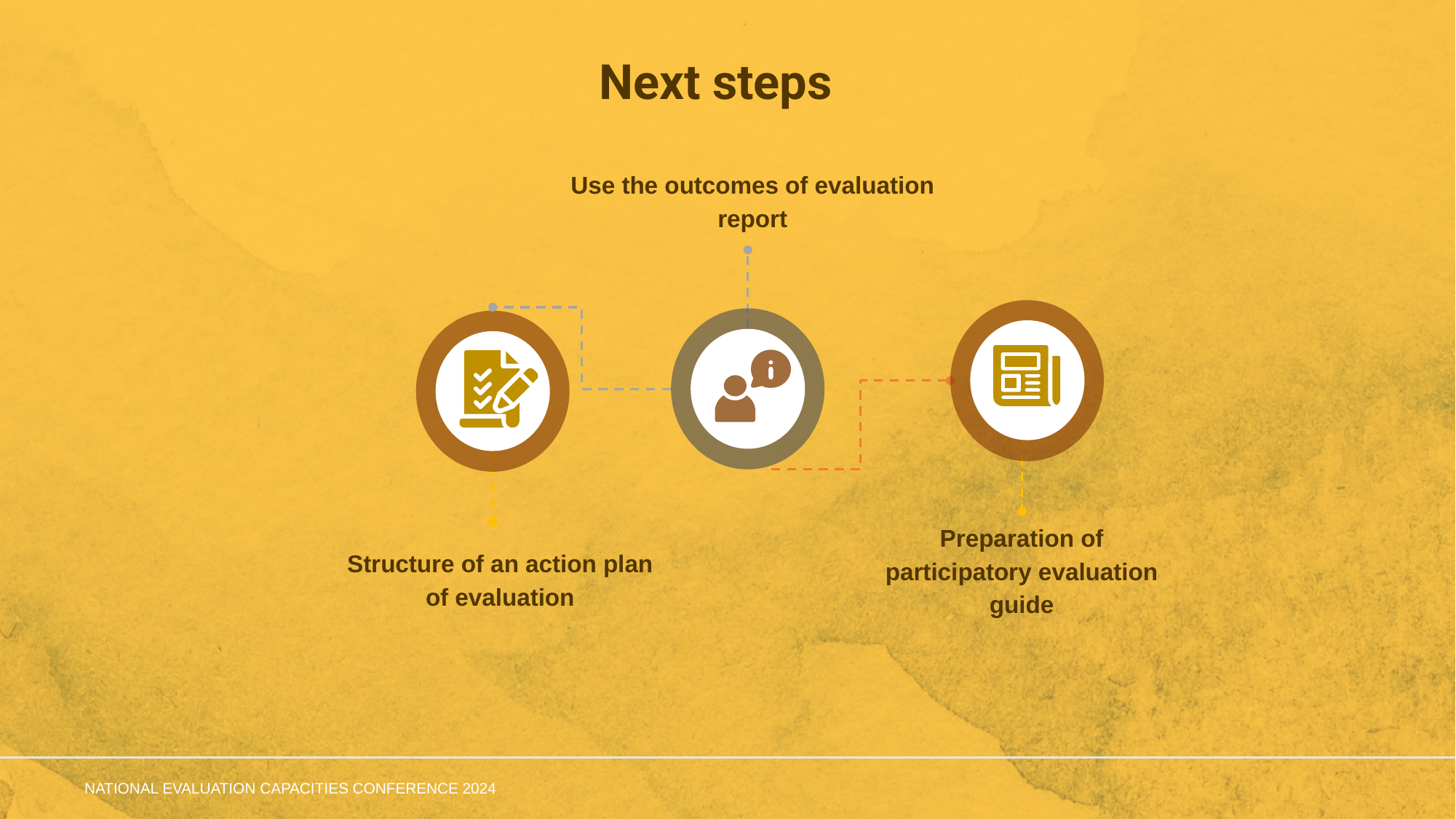

# Next steps
Use the outcomes of evaluation report

Structure of an action plan
of evaluation
Preparation of participatory evaluation guide